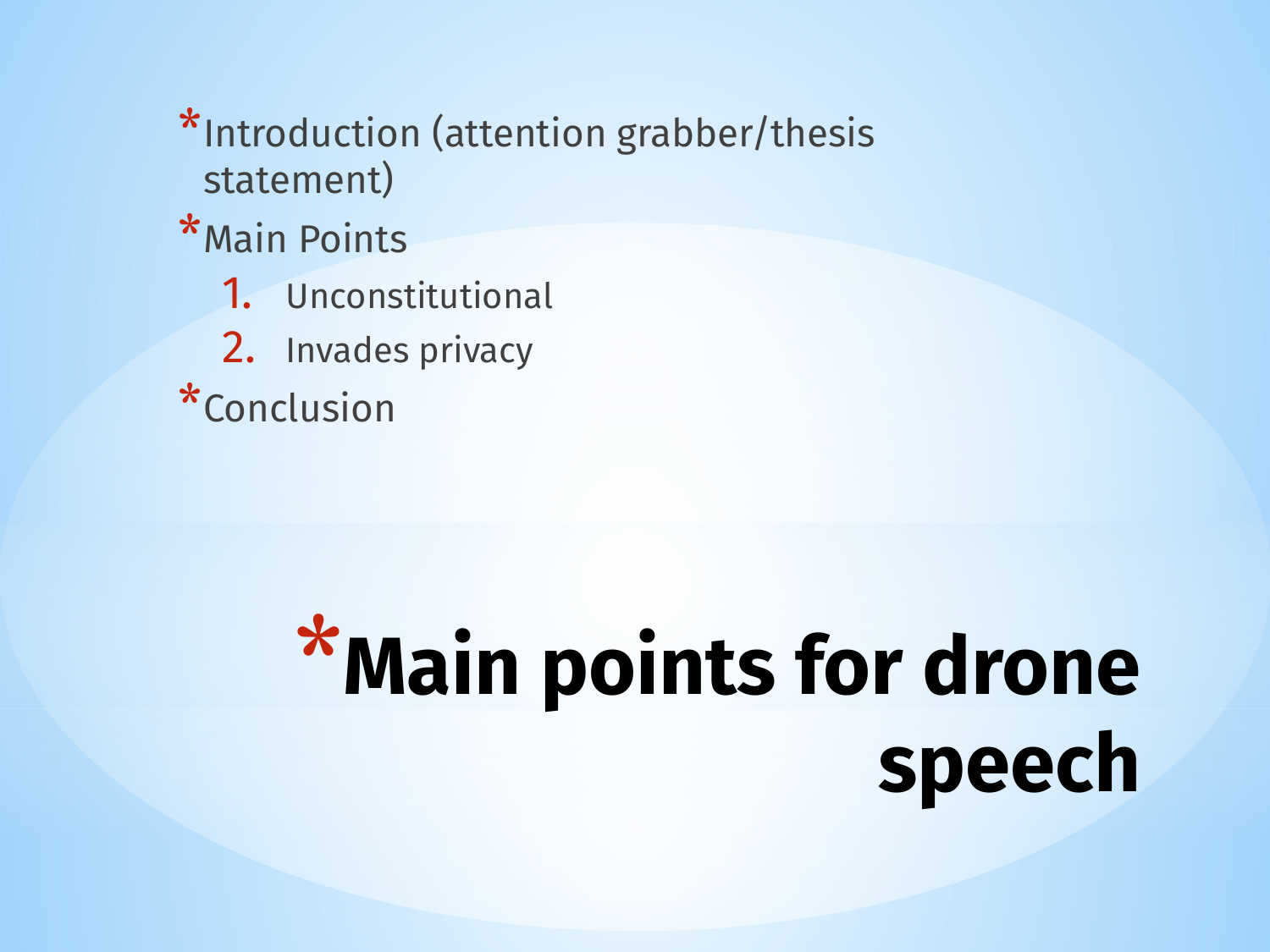

Introduction (attention grabber/thesis statement)
Main Points
Unconstitutional
Invades privacy
Conclusion
# Main points for drone speech